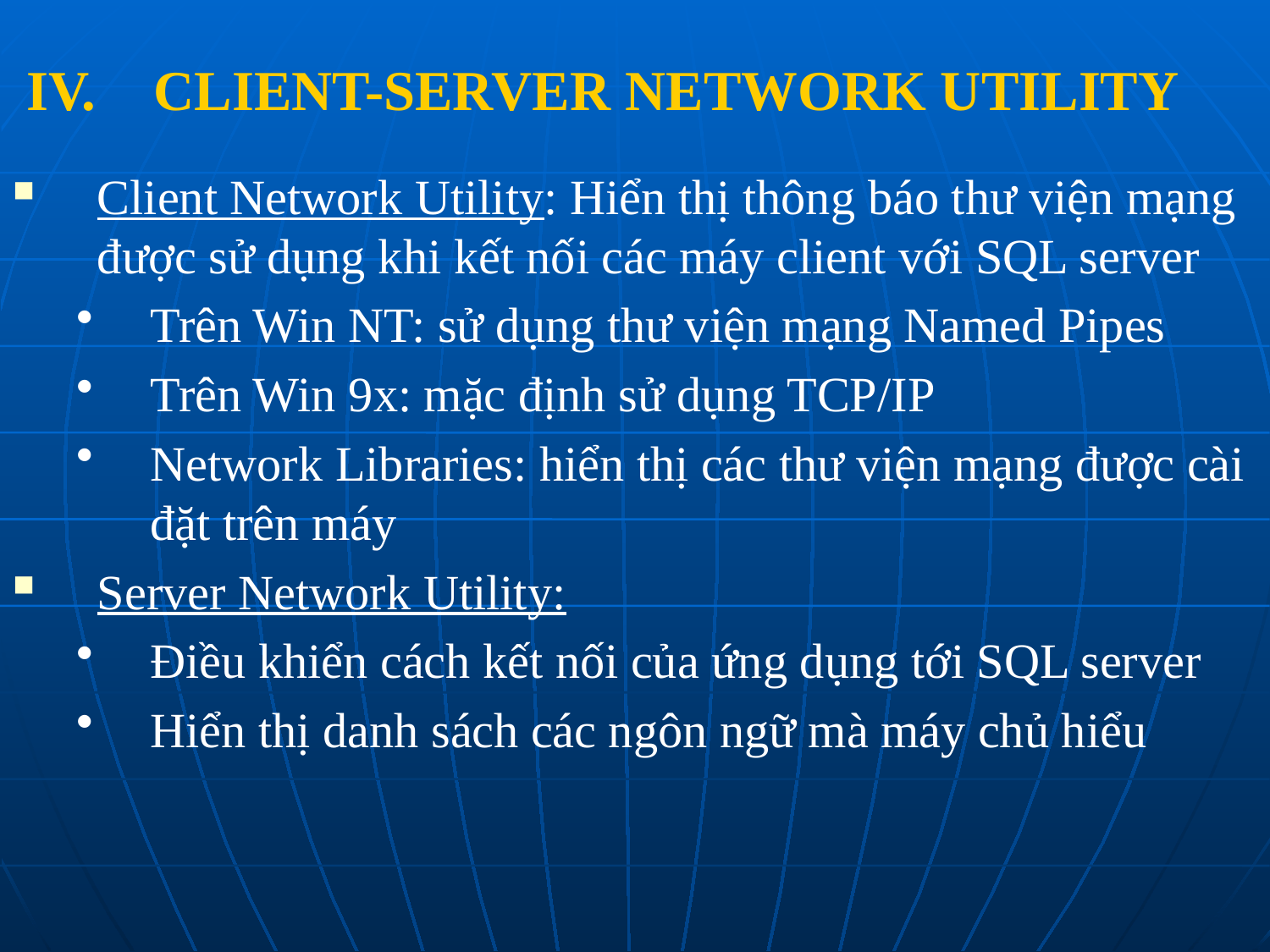

# CLIENT-SERVER NETWORK UTILITY
Client Network Utility: Hiển thị thông báo thư viện mạng được sử dụng khi kết nối các máy client với SQL server
Trên Win NT: sử dụng thư viện mạng Named Pipes
Trên Win 9x: mặc định sử dụng TCP/IP
Network Libraries: hiển thị các thư viện mạng được cài đặt trên máy
Server Network Utility:
Điều khiển cách kết nối của ứng dụng tới SQL server
Hiển thị danh sách các ngôn ngữ mà máy chủ hiểu